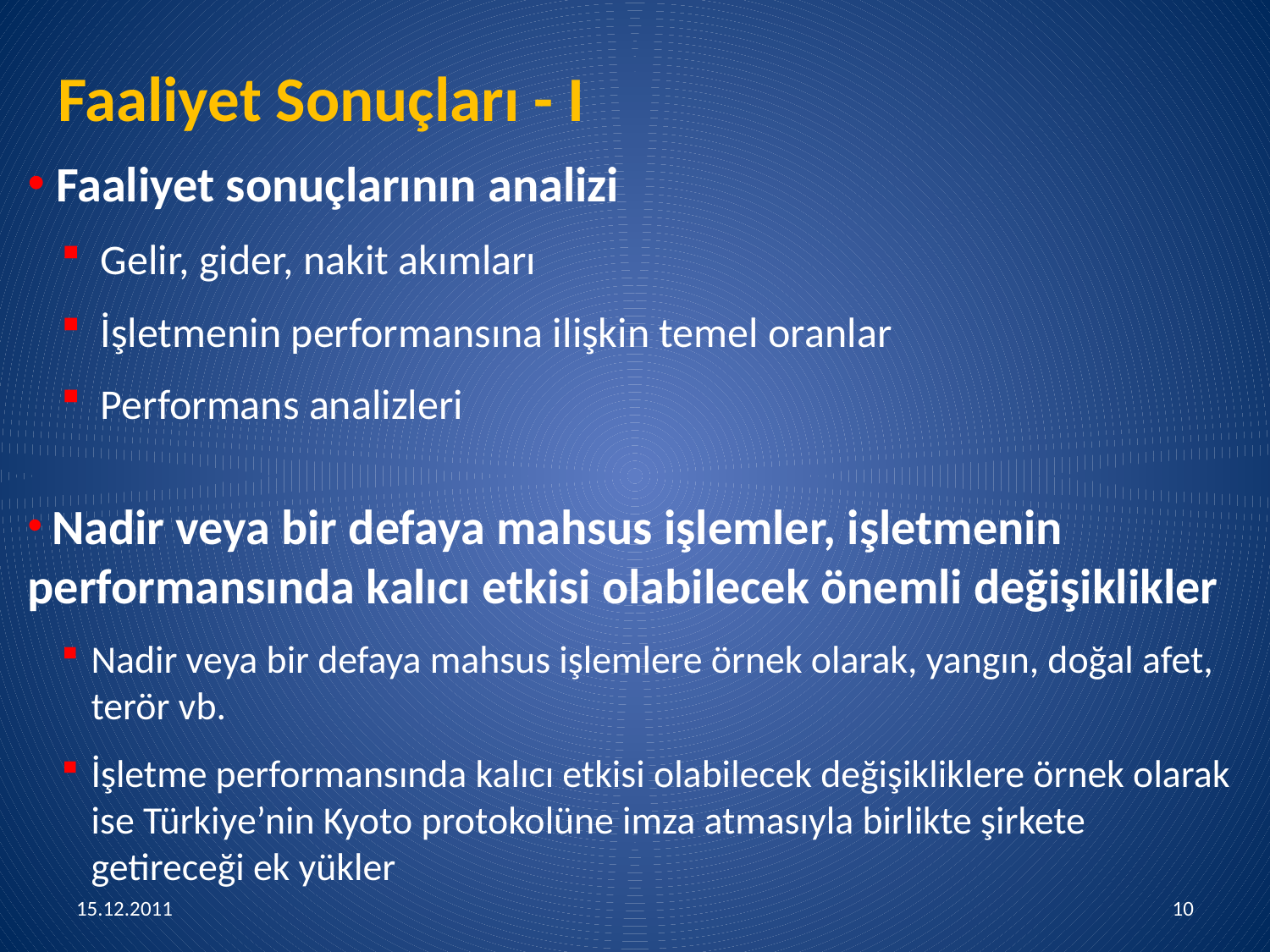

# Faaliyet Sonuçları - I
 Faaliyet sonuçlarının analizi
 Gelir, gider, nakit akımları
 İşletmenin performansına ilişkin temel oranlar
 Performans analizleri

 Nadir veya bir defaya mahsus işlemler, işletmenin performansında kalıcı etkisi olabilecek önemli değişiklikler
Nadir veya bir defaya mahsus işlemlere örnek olarak, yangın, doğal afet, terör vb.
İşletme performansında kalıcı etkisi olabilecek değişikliklere örnek olarak ise Türkiye’nin Kyoto protokolüne imza atmasıyla birlikte şirkete getireceği ek yükler

15.12.2011
10